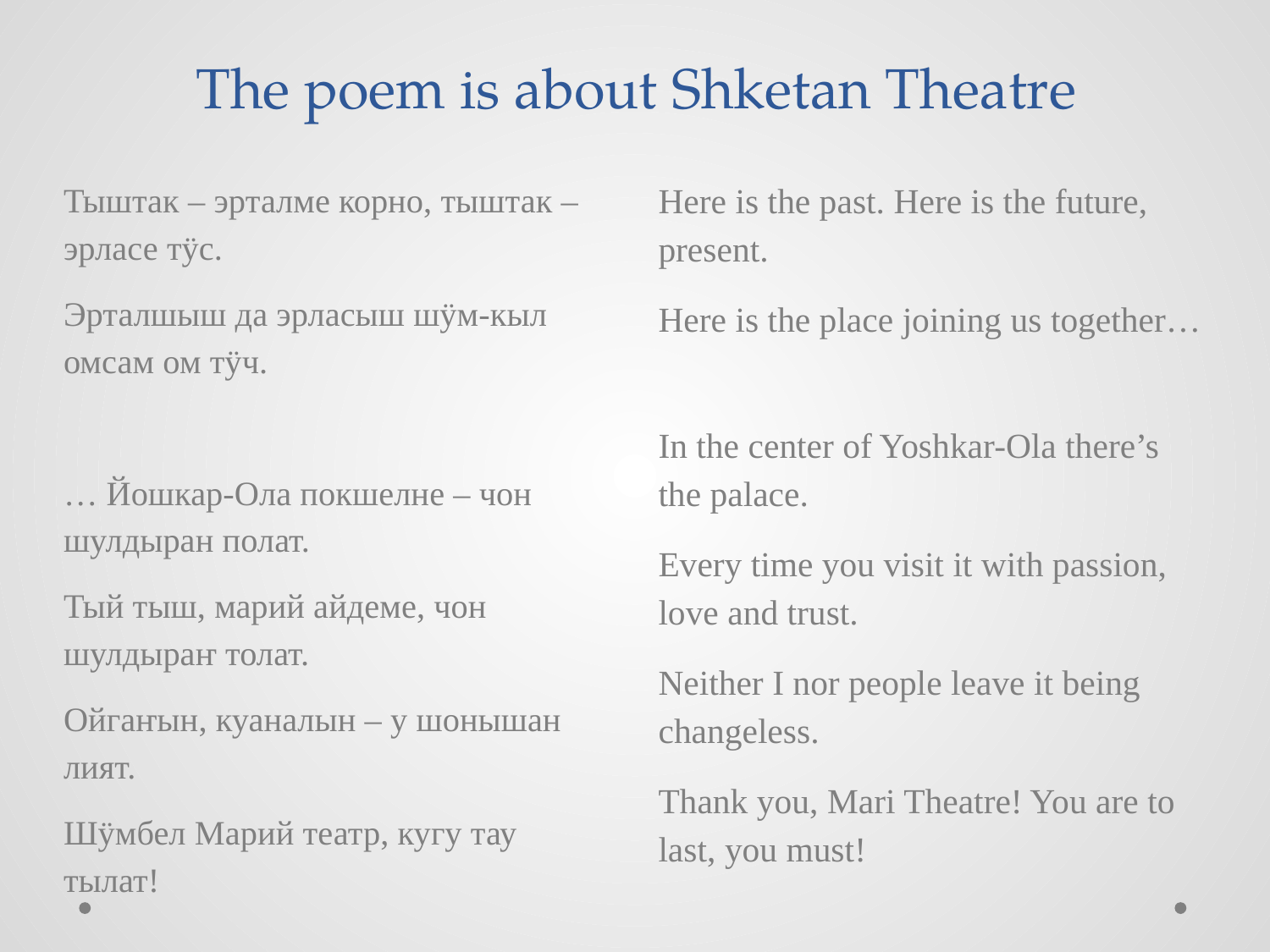

# The poem is about Shketan Theatre
Тыштак – эрталме корно, тыштак – эрласе тӱс.
Эрталшыш да эрласыш шӱм-кыл омсам ом тӱч.

… Йошкар-Ола покшелне – чон шулдыран полат.
Тый тыш, марий айдеме, чон шулдыраҥ толат.
Ойгаҥын, куаналын – у шонышан лият.
Шӱмбел Марий театр, кугу тау тылат!

Here is the past. Here is the future, present.
Here is the place joining us together…

In the center of Yoshkar-Ola there’s the palace.
Every time you visit it with passion, love and trust.
Neither I nor people leave it being changeless.
Thank you, Mari Theatre! You are to last, you must!